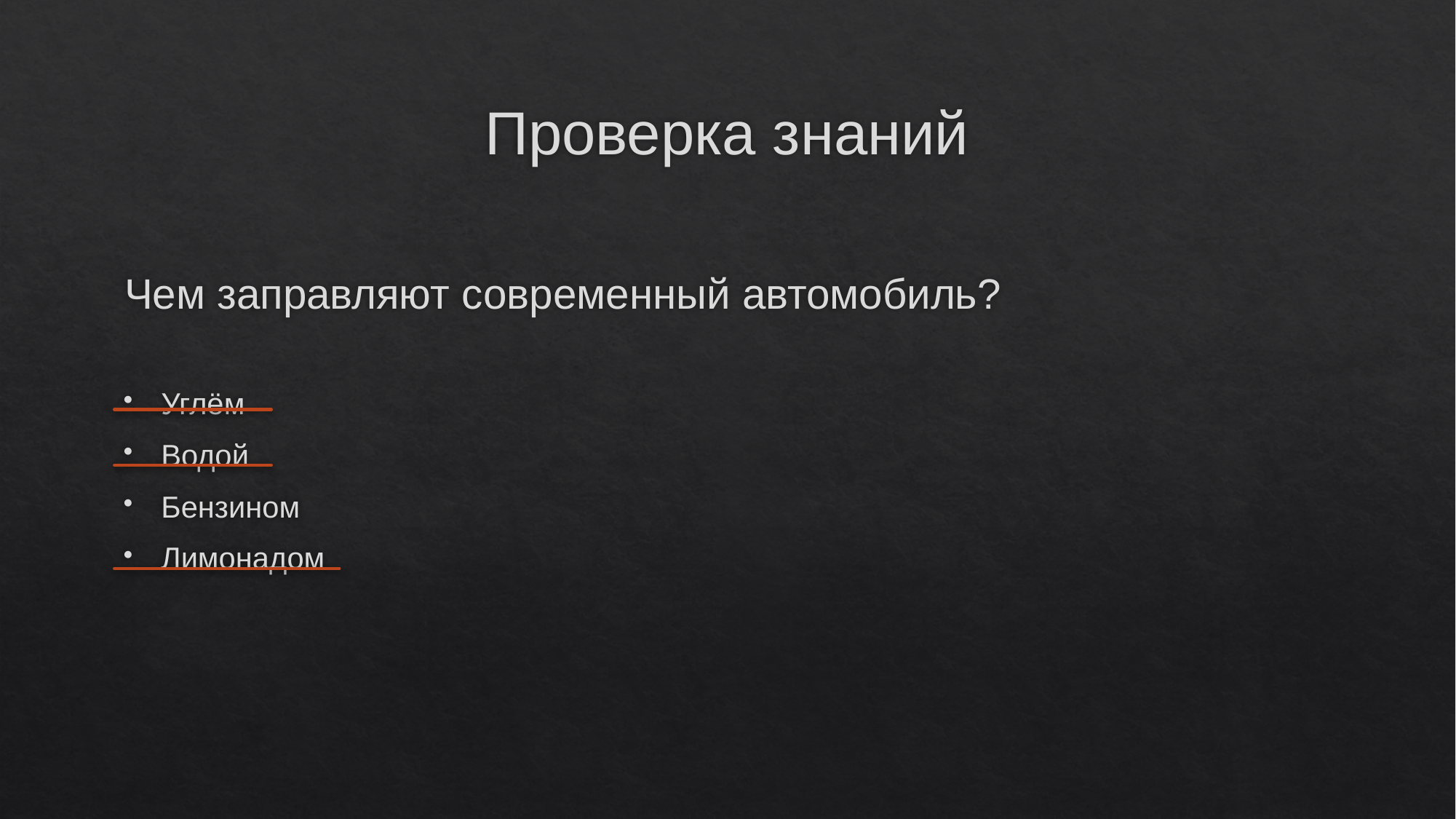

# Проверка знаний

Чем заправляют современный автомобиль?

Углём
Водой
Бензином
Лимонадом